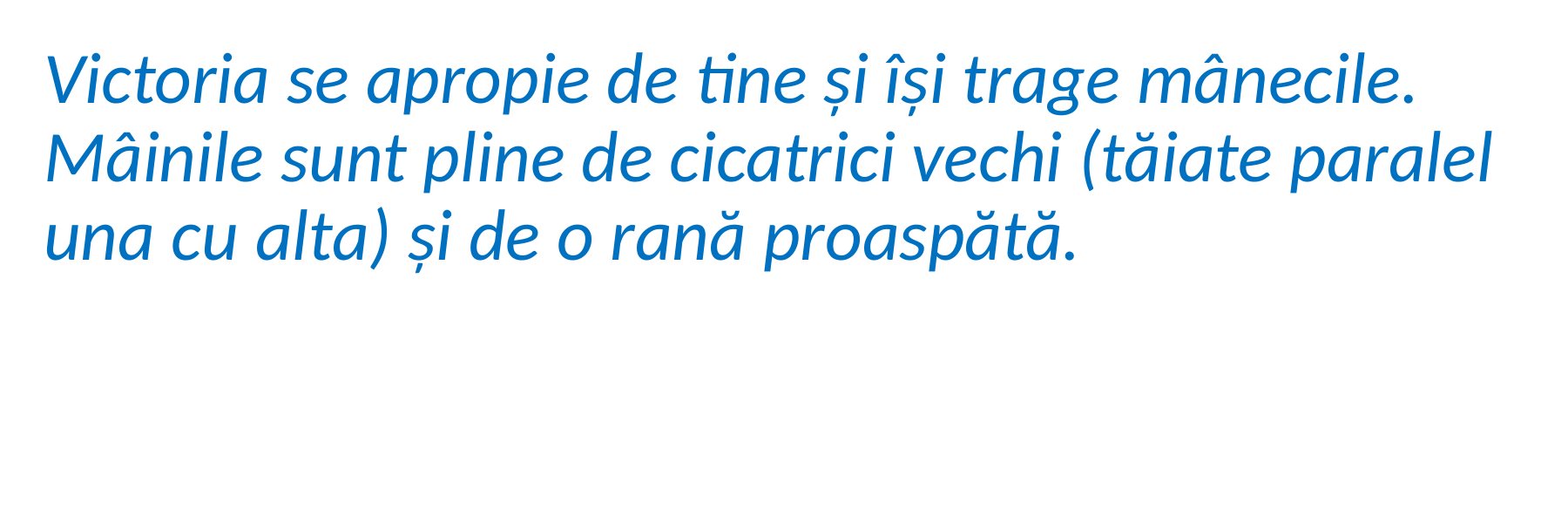

Victoria se apropie de tine și își trage mânecile. Mâinile sunt pline de cicatrici vechi (tăiate paralel una cu alta) și de o rană proaspătă.